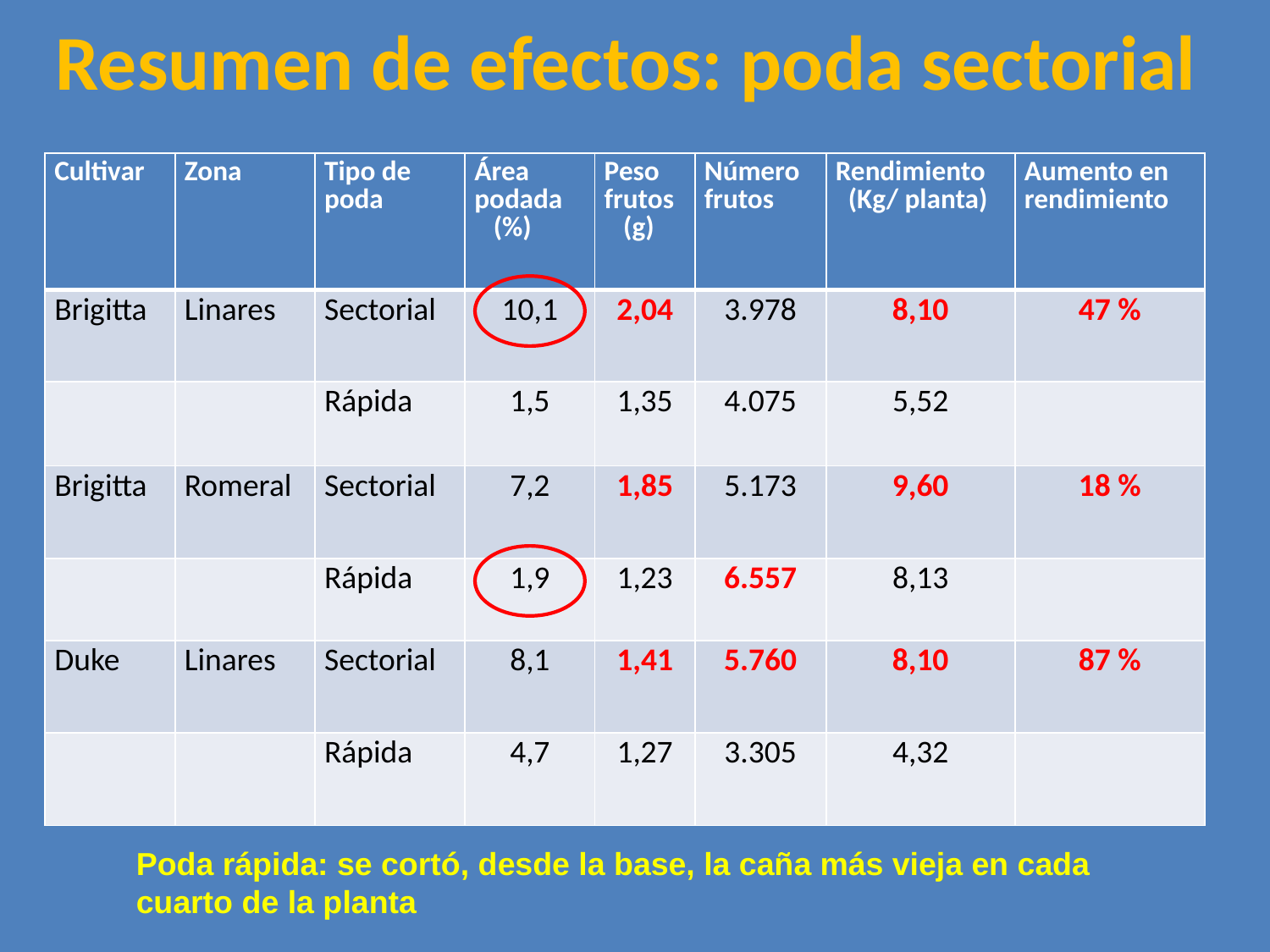

# Resumen de efectos: poda sectorial
| Cultivar | Zona | Tipo de poda | Área podada (%) | Peso frutos (g) | Número frutos | Rendimiento (Kg/ planta) | Aumento en rendimiento |
| --- | --- | --- | --- | --- | --- | --- | --- |
| Brigitta | Linares | Sectorial | 10,1 | 2,04 | 3.978 | 8,10 | 47 % |
|  |  | Rápida | 1,5 | 1,35 | 4.075 | 5,52 |  |
| Brigitta | Romeral | Sectorial | 7,2 | 1,85 | 5.173 | 9,60 | 18 % |
|  |  | Rápida | 1,9 | 1,23 | 6.557 | 8,13 |  |
| Duke | Linares | Sectorial | 8,1 | 1,41 | 5.760 | 8,10 | 87 % |
|  |  | Rápida | 4,7 | 1,27 | 3.305 | 4,32 |  |

Poda rápida: se cortó, desde la base, la caña más vieja en cada cuarto de la planta